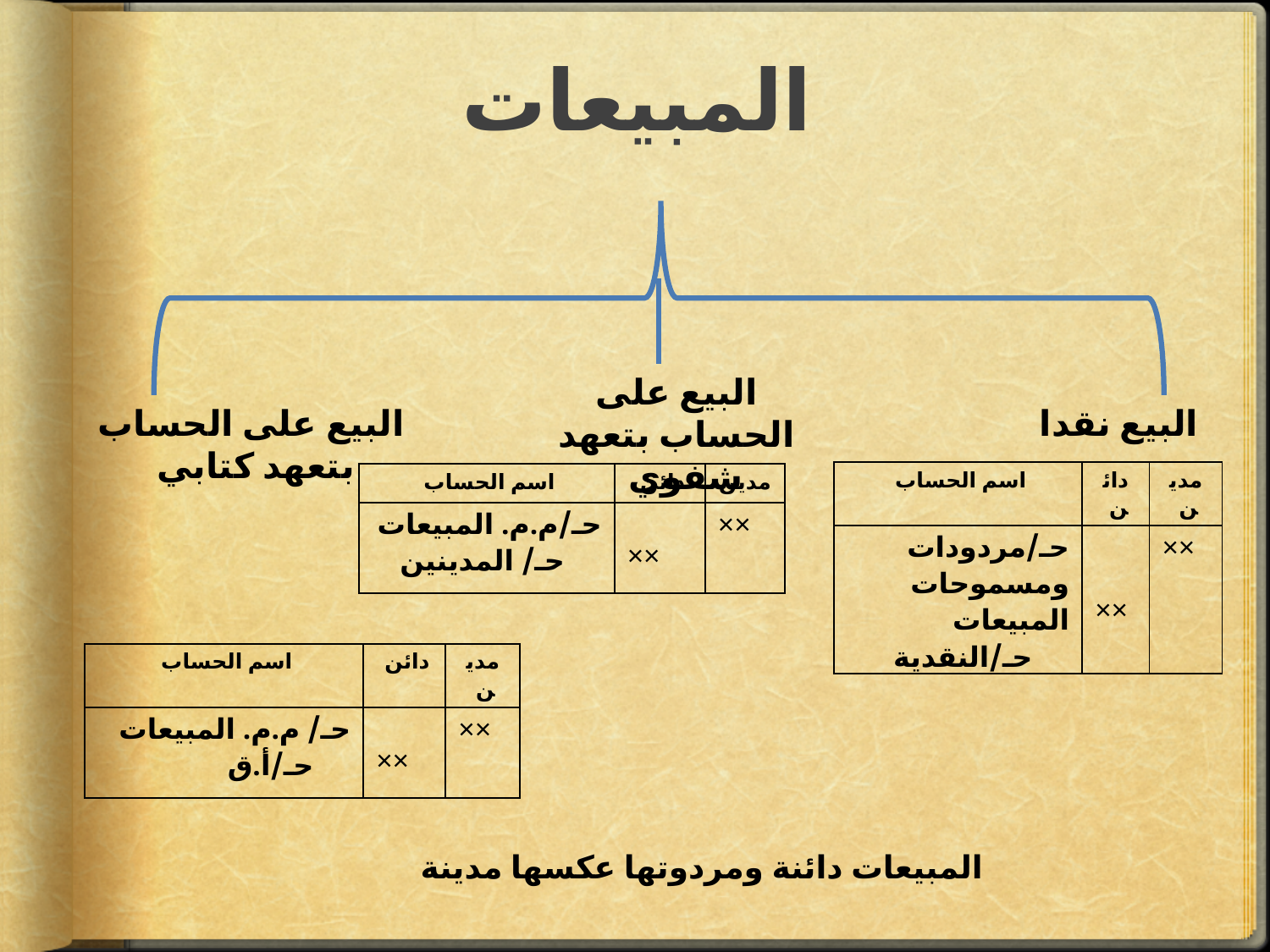

المبيعات
البيع على الحساب بتعهد شفوي
البيع على الحساب بتعهد كتابي
البيع نقدا
| اسم الحساب | دائن | مدين |
| --- | --- | --- |
| حـ/مردودات ومسموحات المبيعات حـ/النقدية | ×× | ×× |
| اسم الحساب | دائن | مدين |
| --- | --- | --- |
| حـ/م.م. المبيعات حـ/ المدينين | ×× | ×× |
| اسم الحساب | دائن | مدين |
| --- | --- | --- |
| حـ/ م.م. المبيعات حـ/أ.ق | ×× | ×× |
المبيعات دائنة ومردوتها عكسها مدينة